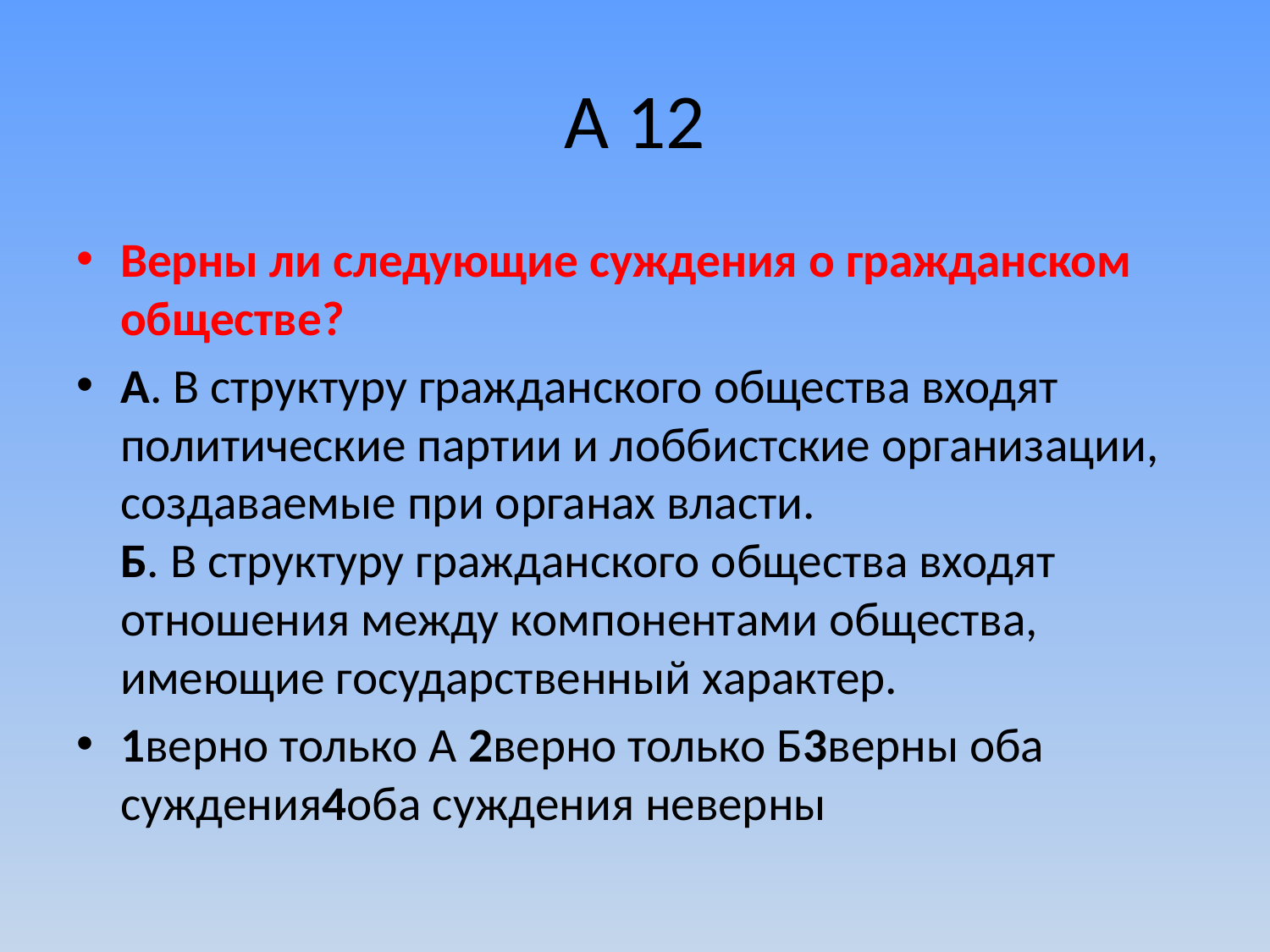

# А 12
Верны ли следующие суждения о гражданском обществе?
А. В структуру гражданского общества входят политические партии и лоббистские организации, создаваемые при органах власти.
Б. В структуру гражданского общества входят отношения между компонентами общества, имеющие государственный характер.
1верно только А 2верно только Б3верны оба суждения4оба суждения неверны